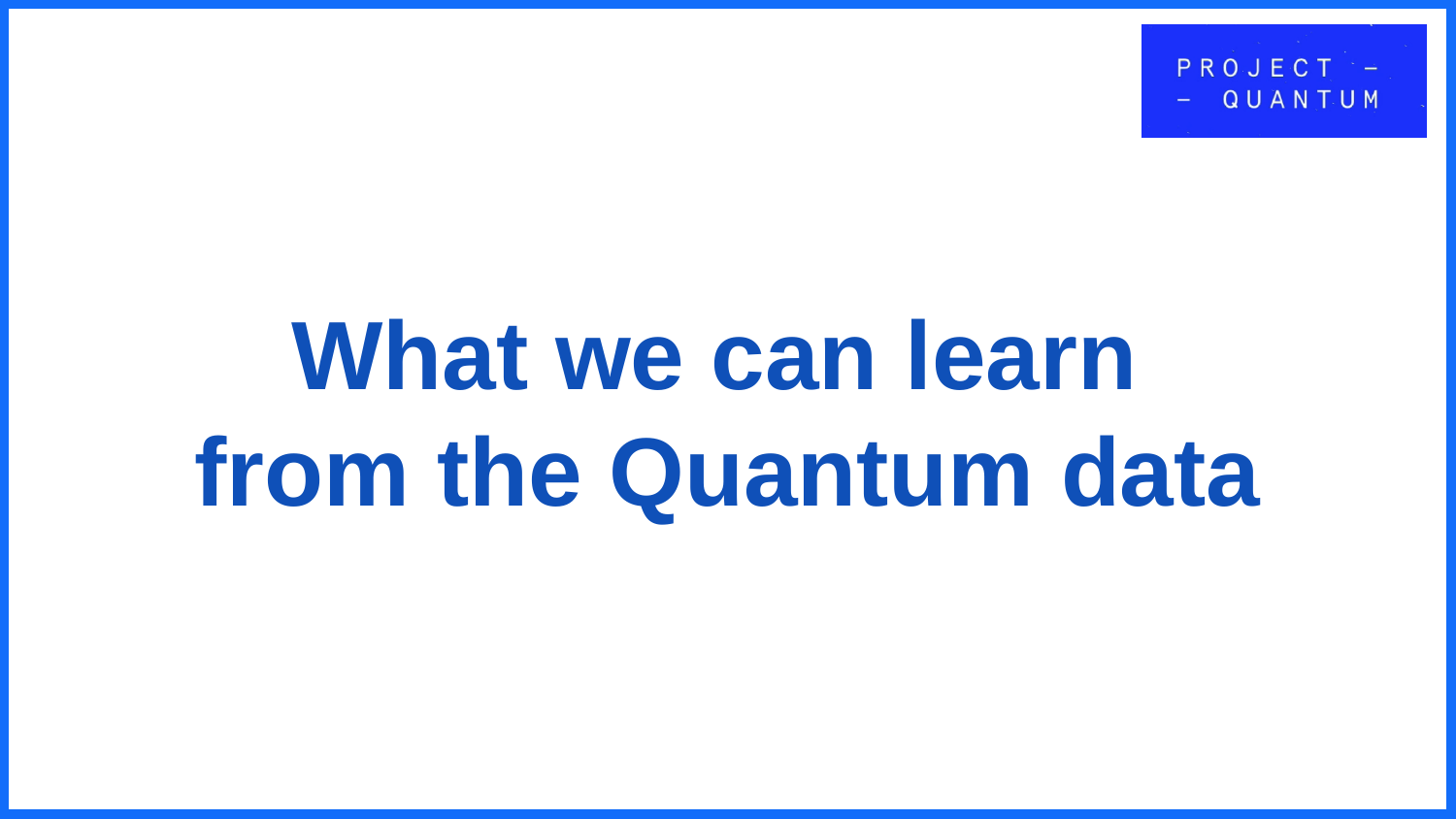

# What we can learn from the Quantum data